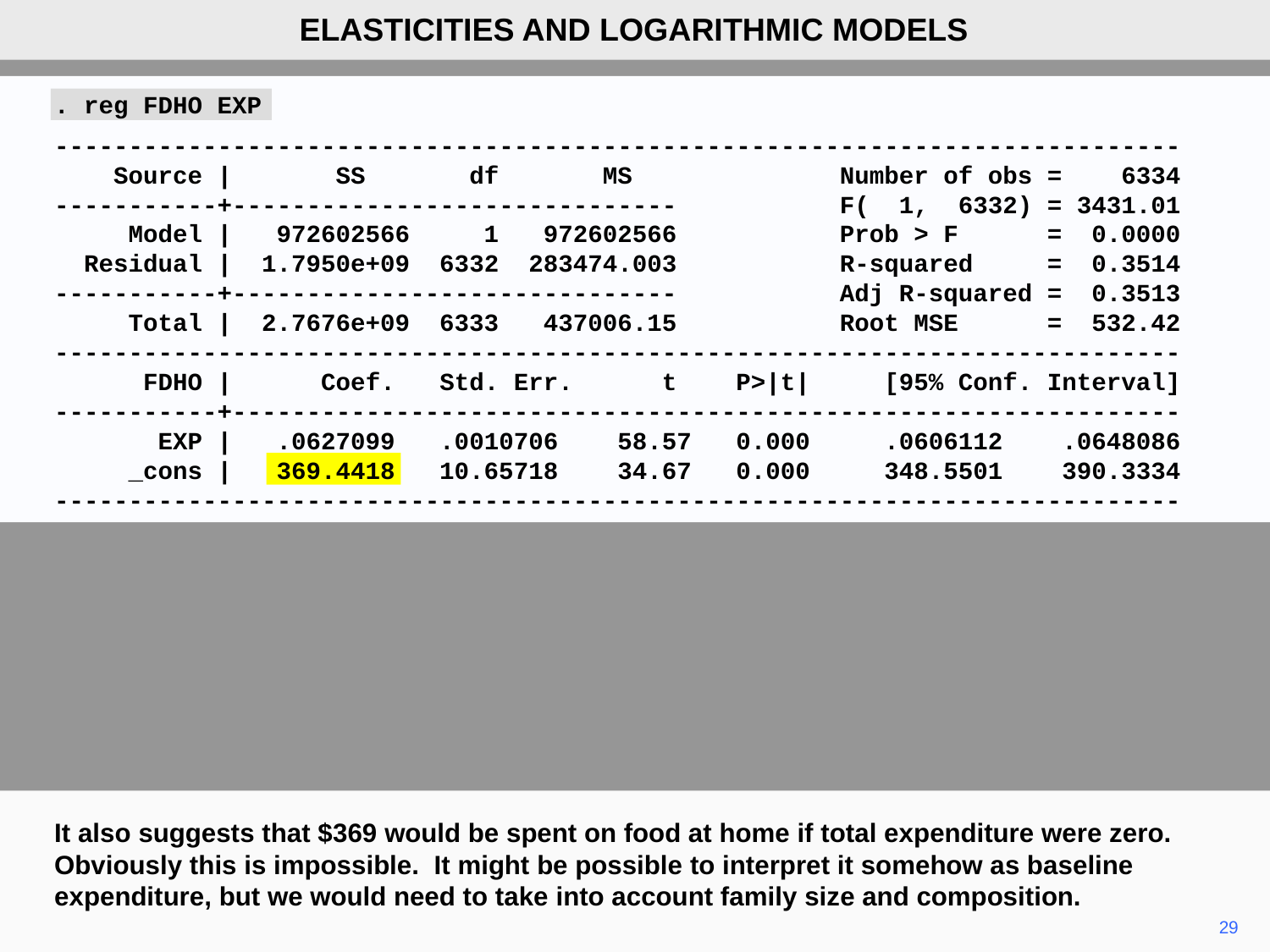

ELASTICITIES AND LOGARITHMIC MODELS

. reg FDHO EXP
----------------------------------------------------------------------------
    Source |       SS       df       MS              Number of obs =    6334
-----------+------------------------------           F(  1,  6332) = 3431.01
     Model |   972602566     1   972602566           Prob > F      =  0.0000
  Residual |  1.7950e+09  6332  283474.003           R-squared     =  0.3514
-----------+------------------------------           Adj R-squared =  0.3513
     Total |  2.7676e+09  6333   437006.15           Root MSE      =  532.42
----------------------------------------------------------------------------
      FDHO |      Coef.   Std. Err.      t    P>|t|     [95% Conf. Interval]
-----------+----------------------------------------------------------------
       EXP |   .0627099   .0010706    58.57   0.000     .0606112    .0648086
     _cons |   369.4418   10.65718    34.67   0.000     348.5501    390.3334
----------------------------------------------------------------------------

It also suggests that $369 would be spent on food at home if total expenditure were zero.  Obviously this is impossible.  It might be possible to interpret it somehow as baseline expenditure, but we would need to take into account family size and composition.
29